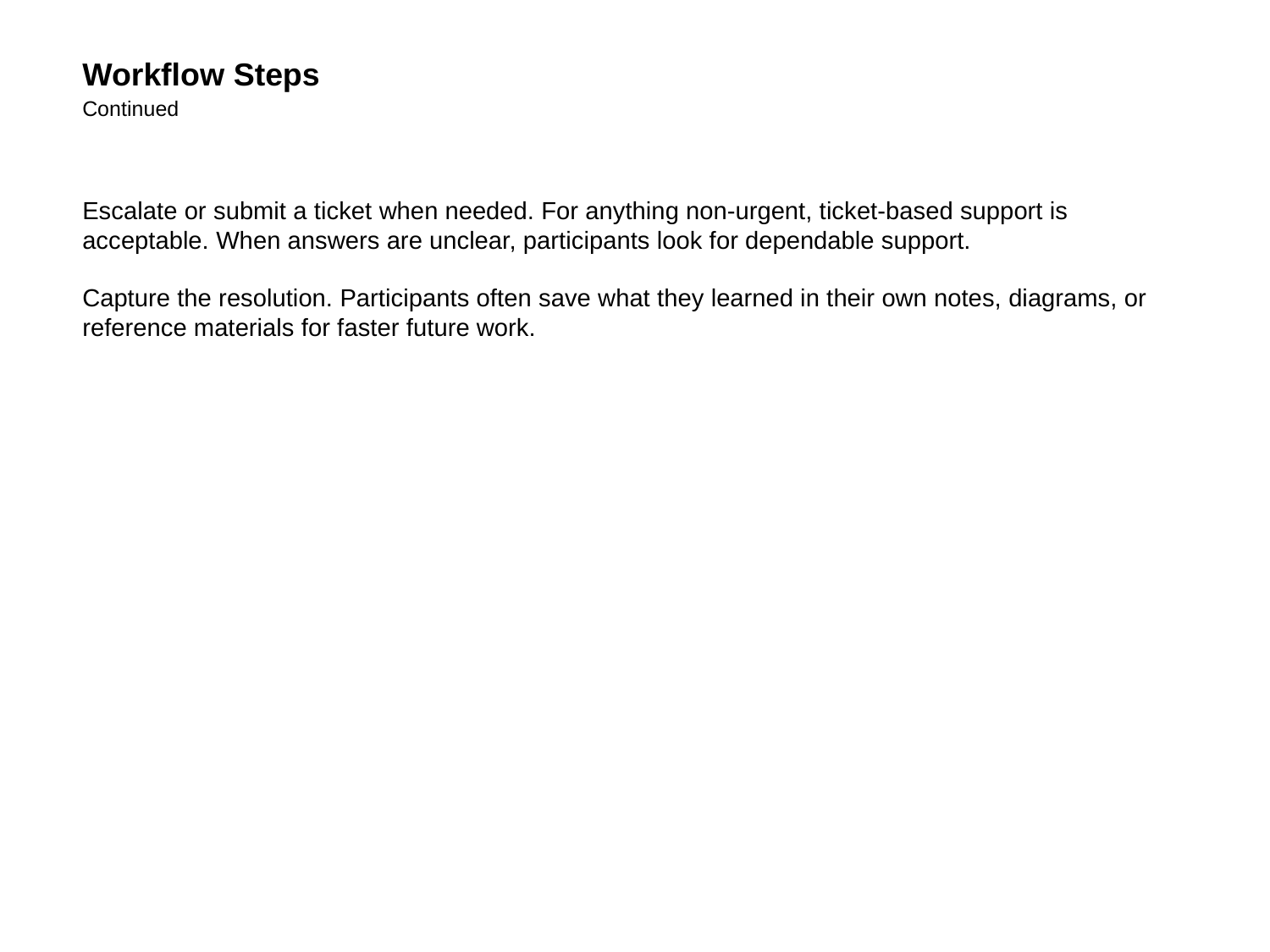

Workflow Steps
Continued
Escalate or submit a ticket when needed. For anything non-urgent, ticket-based support is acceptable. When answers are unclear, participants look for dependable support.
Capture the resolution. Participants often save what they learned in their own notes, diagrams, or reference materials for faster future work.